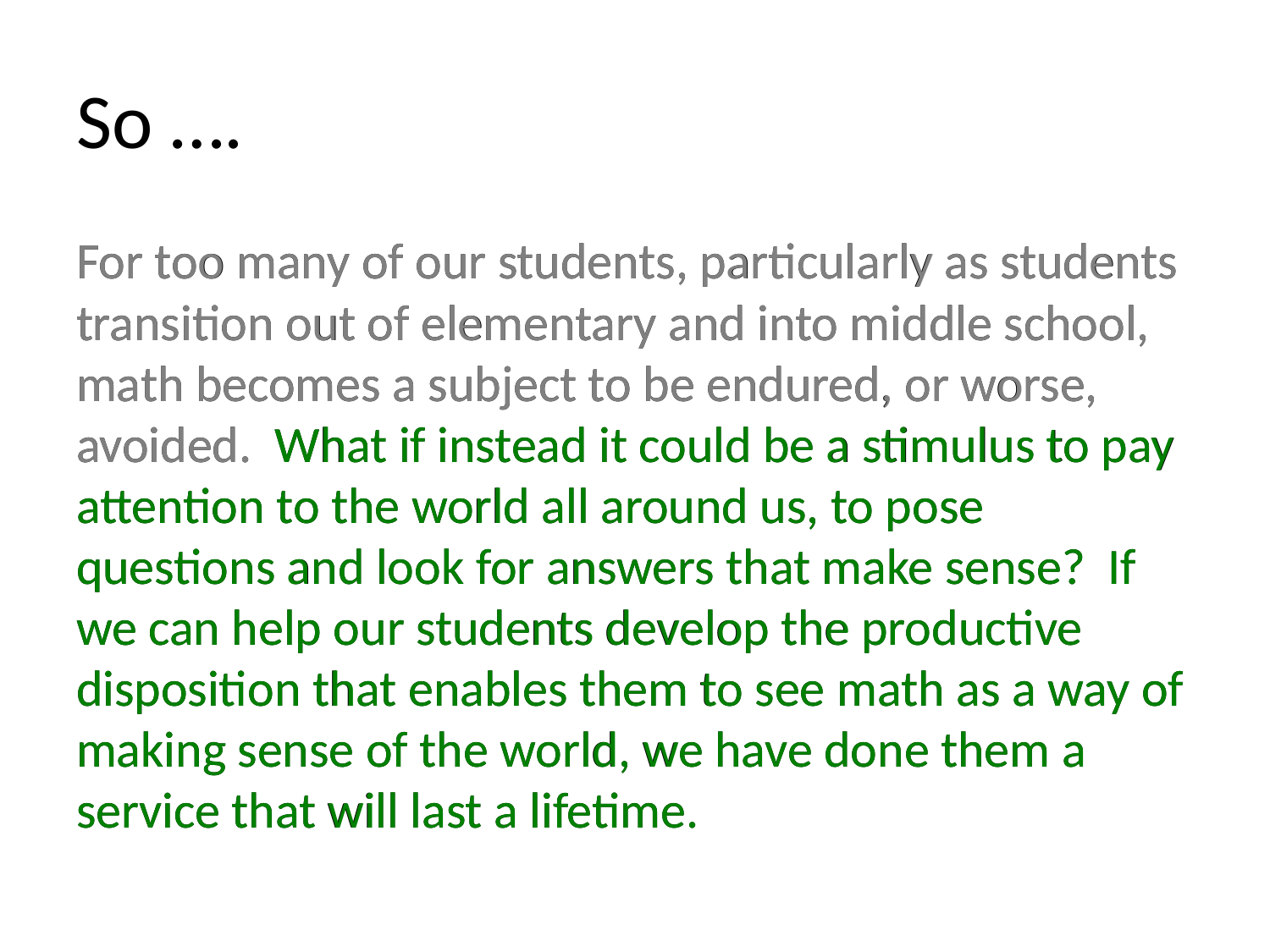

# So ….
For too many of our students, particularly as students transition out of elementary and into middle school, math becomes a subject to be endured, or worse, avoided.  What if instead it could be a stimulus to pay attention to the world all around us, to pose questions and look for answers that make sense?  If we can help our students develop the productive disposition that enables them to see math as a way of making sense of the world, we have done them a service that will last a lifetime.

For too many of our students, particularly as students transition out of elementary and into middle school, math becomes a subject to be endured, or worse, avoided.  What if instead it could be a stimulus to pay attention to the world all around us, to pose questions and look for answers that make sense?  If we can help our students develop the productive disposition that enables them to see math as a way of making sense of the world, we have done them a service that will last a lifetime.